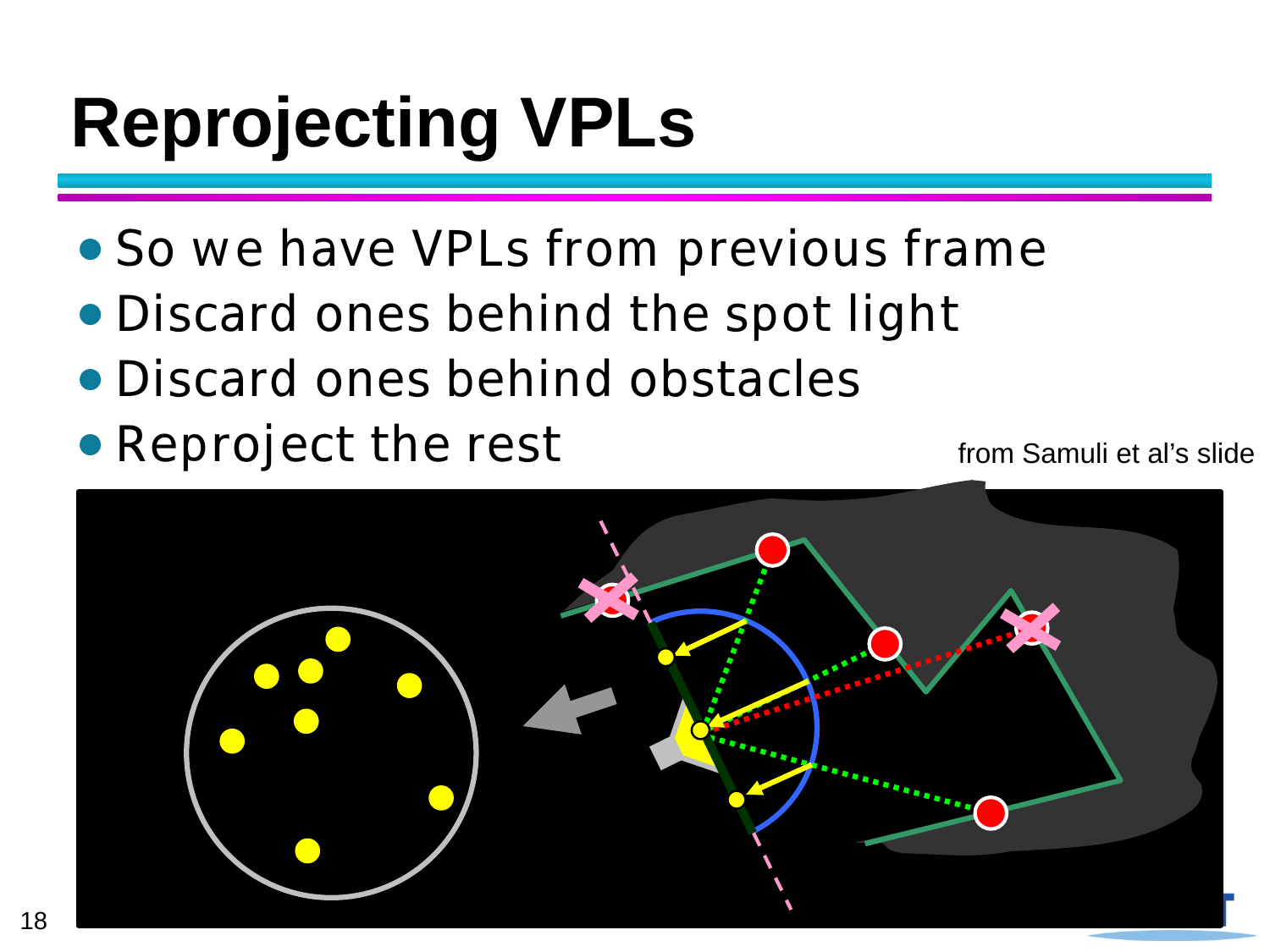

# Reprojecting VPLs
So we have VPLs from previous frame
Discard ones behind the spot light
Discard ones behind obstacles
Reproject the rest
from Samuli et al’s slide